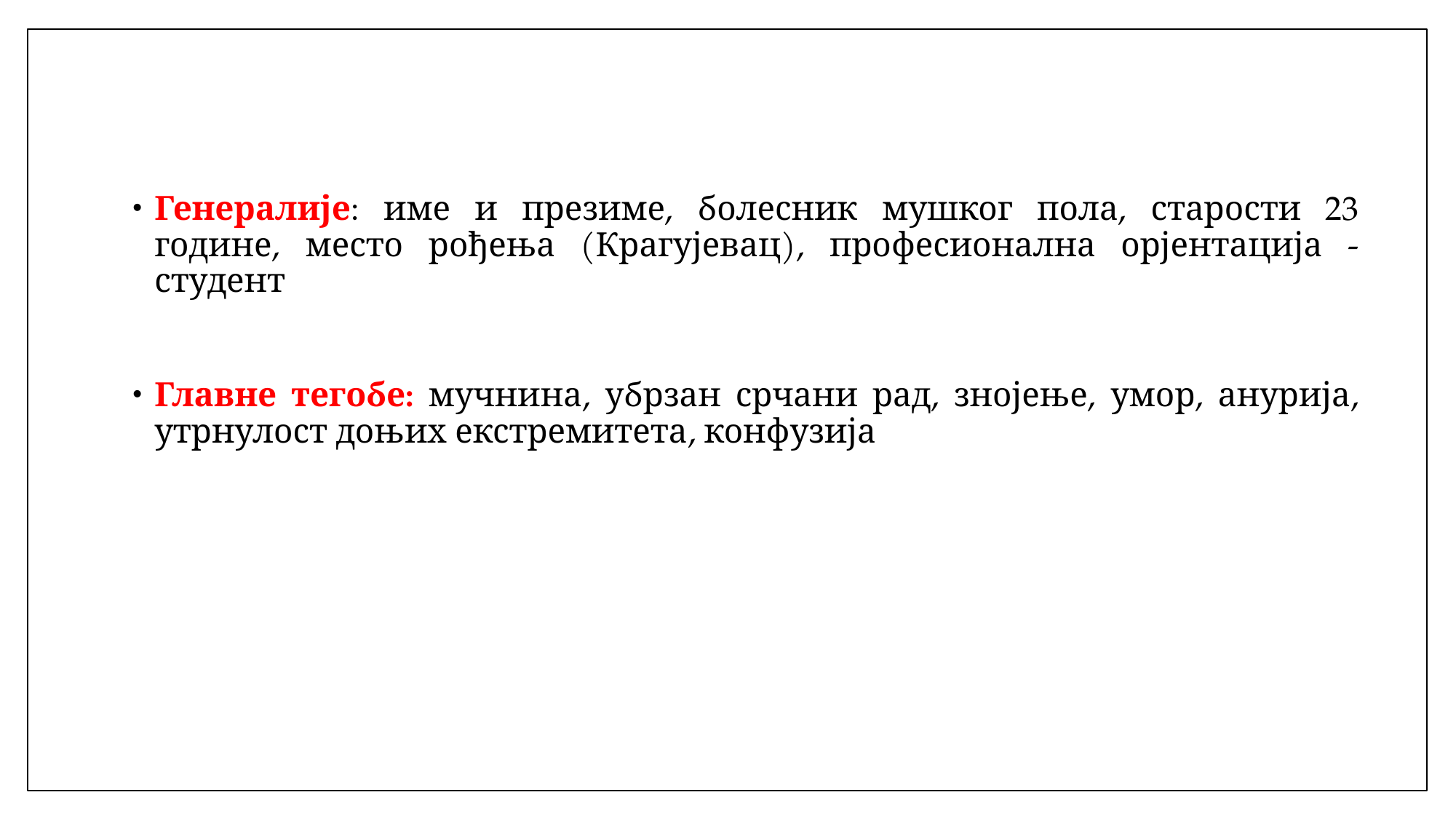

Генералије: име и презиме, болесник мушког пола, старости 23 године, место рођења (Крагујевац), професионална орјентација - студент

Главне тегобе: мучнина, убрзан срчани рад, знојење, умор, анурија, утрнулост доњих екстремитета, конфузија